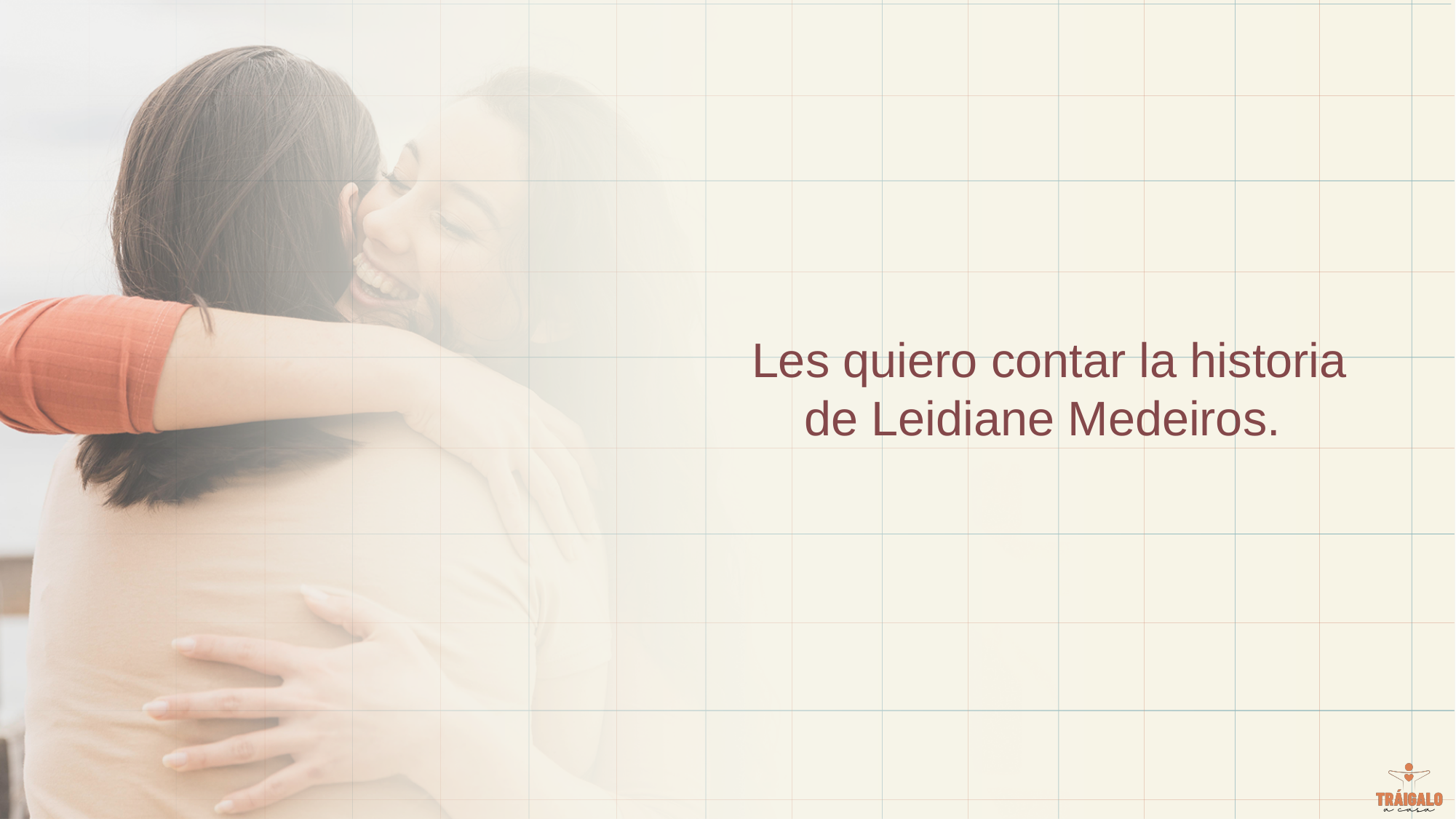

Les quiero contar la historia de Leidiane Medeiros.